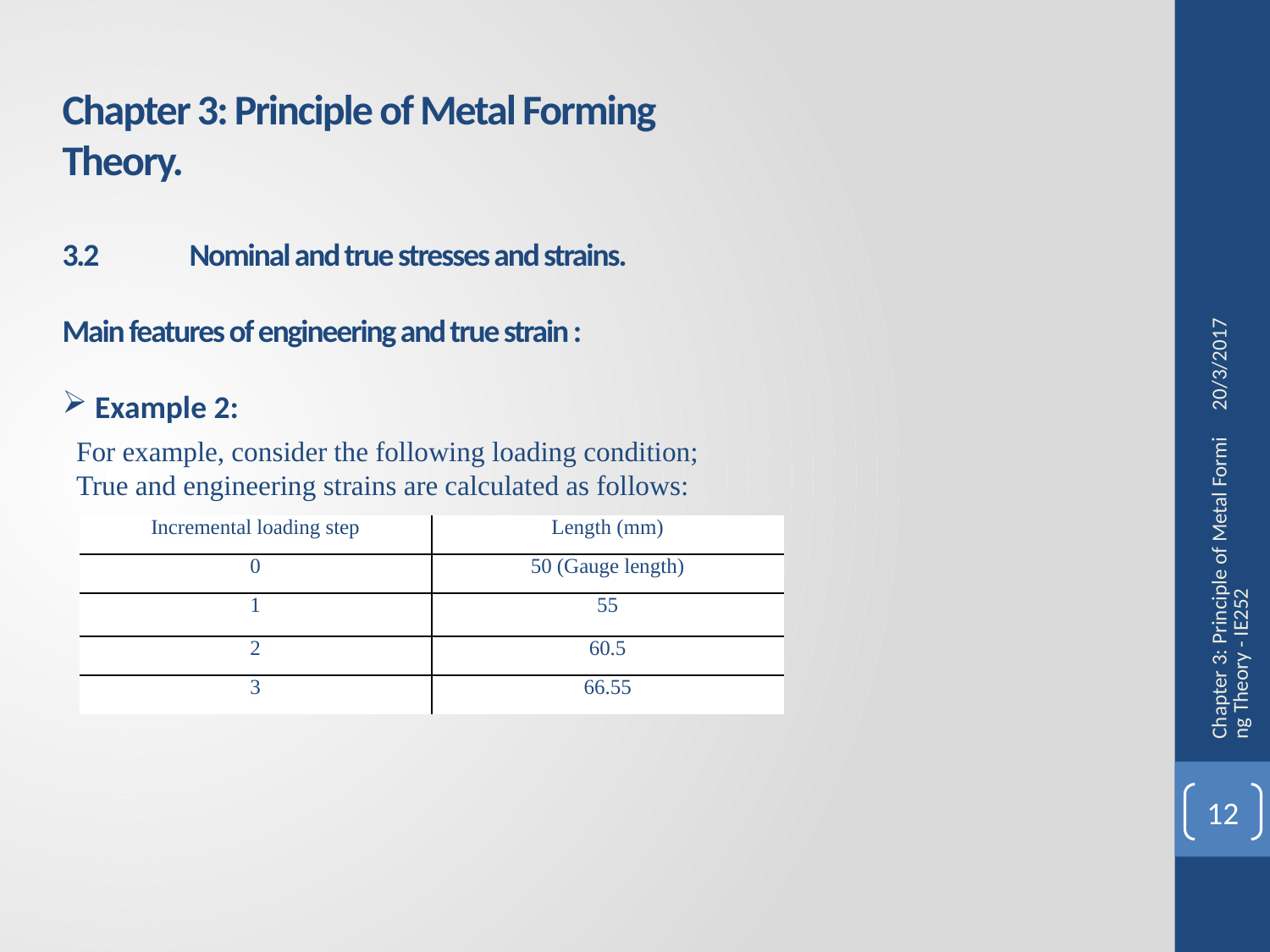

Chapter 3: Principle of Metal Forming Theory.

3.2	Nominal and true stresses and strains.

Main features of engineering and true strain :

 Example 2:

20/3/2017

For example, consider the following loading condition;
True and engineering strains are calculated as follows:
| Incremental loading step | Length (mm) |
| --- | --- |
| 0 | 50 (Gauge length) |
| 1 | 55 |
| 2 | 60.5 |
| 3 | 66.55 |
Chapter 3: Principle of Metal Forming Theory - IE252
12